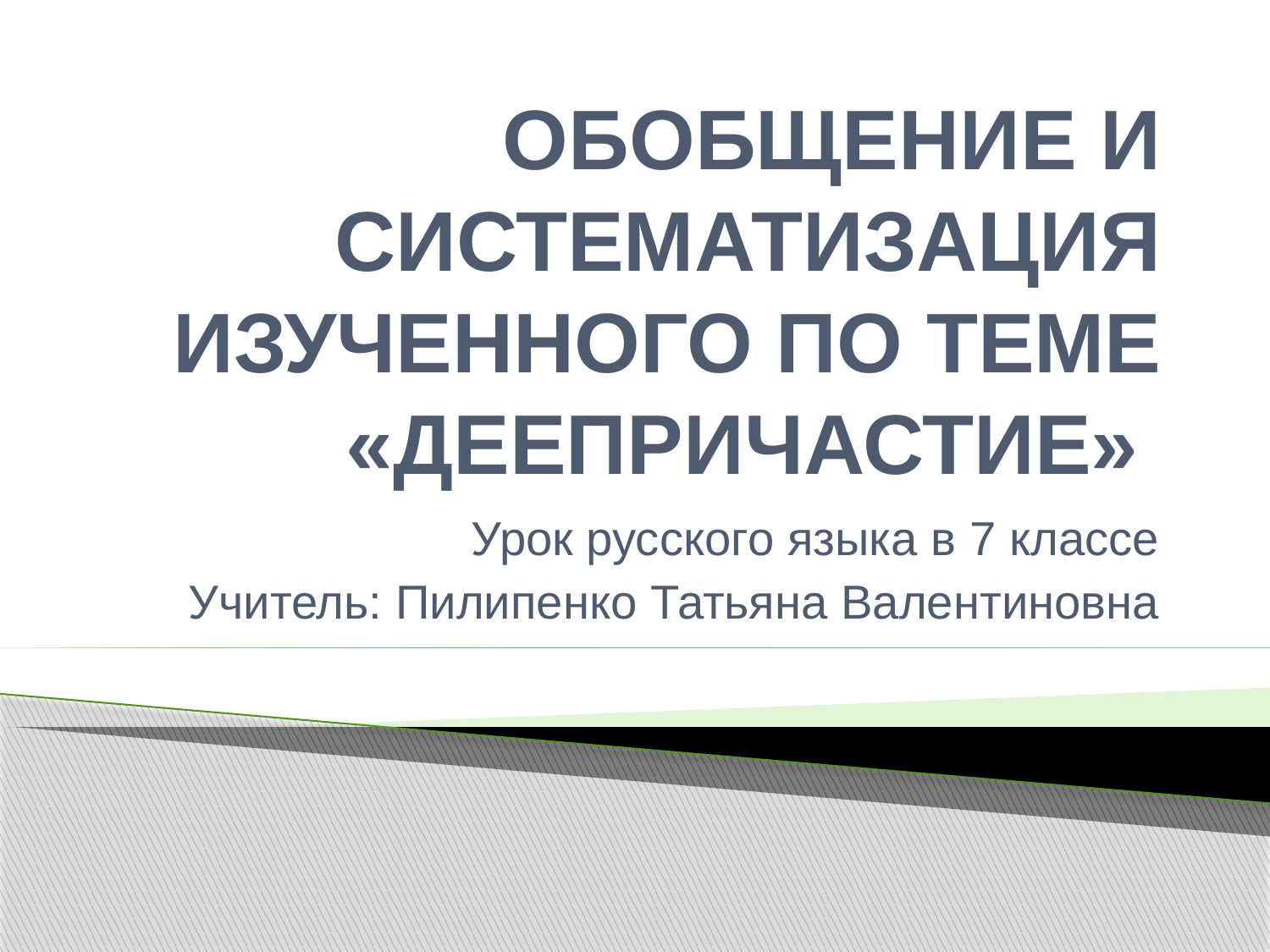

# ОБОБЩЕНИЕ И СИСТЕМАТИЗАЦИЯ ИЗУЧЕННОГО ПО ТЕМЕ «ДЕЕПРИЧАСТИЕ»
Урок русского языка в 7 классе
Учитель: Пилипенко Татьяна Валентиновна